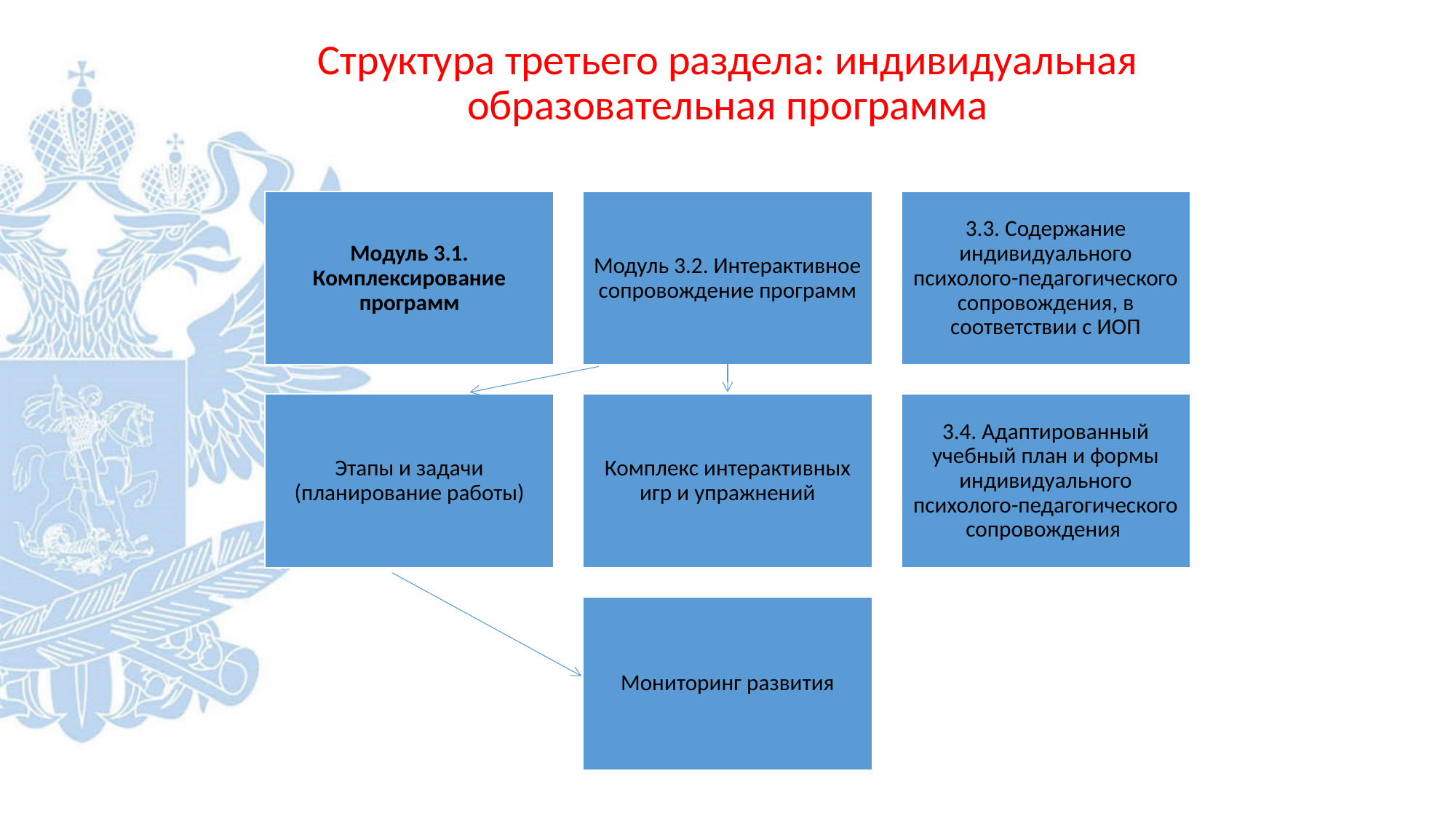

# Структура третьего раздела: индивидуальная образовательная программа
Модуль 3.1. Комплексирование программ
Модуль 3.2. Интерактивное сопровождение программ
3.3. Содержание индивидуального психолого-педагогического сопровождения, в соответствии с ИОП
Этапы и задачи (планирование работы)
Комплекс интерактивных игр и упражнений
3.4. Адаптированный учебный план и формы индивидуального психолого-педагогического сопровождения
Мониторинг развития